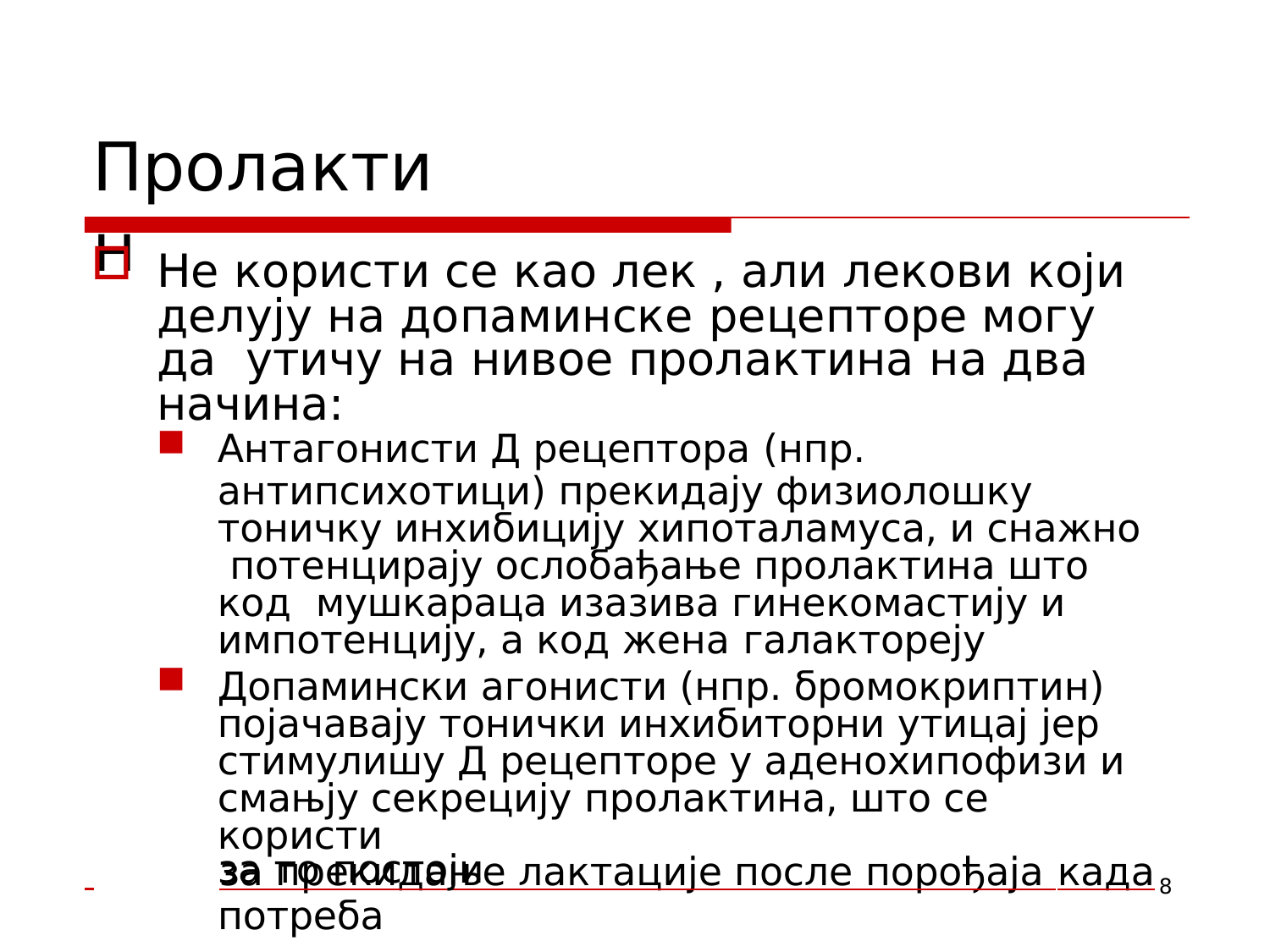

# Пролактин
Не користи се као лек , али лекови који  делују на допаминске рецепторе могу да  утичу на нивое пролактина на два  начина:
Антагонисти Д рецептора (нпр.
антипсихотици) прекидају физиолошку  тоничку инхибицију хипоталамуса, и снажно  потенцирају ослобађање пролактина што код  мушкараца изазива гинекомастију и  импотенцију, а код жена галактореју
Допамински агонисти (нпр. бромокриптин)  појачавају тонички инхибиторни утицај јер  стимулишу Д рецепторе у аденохипофизи и  смањју секрецију пролактина, што се користи
 	за прекидање лактације после порођаја када
за то постоји потреба
8